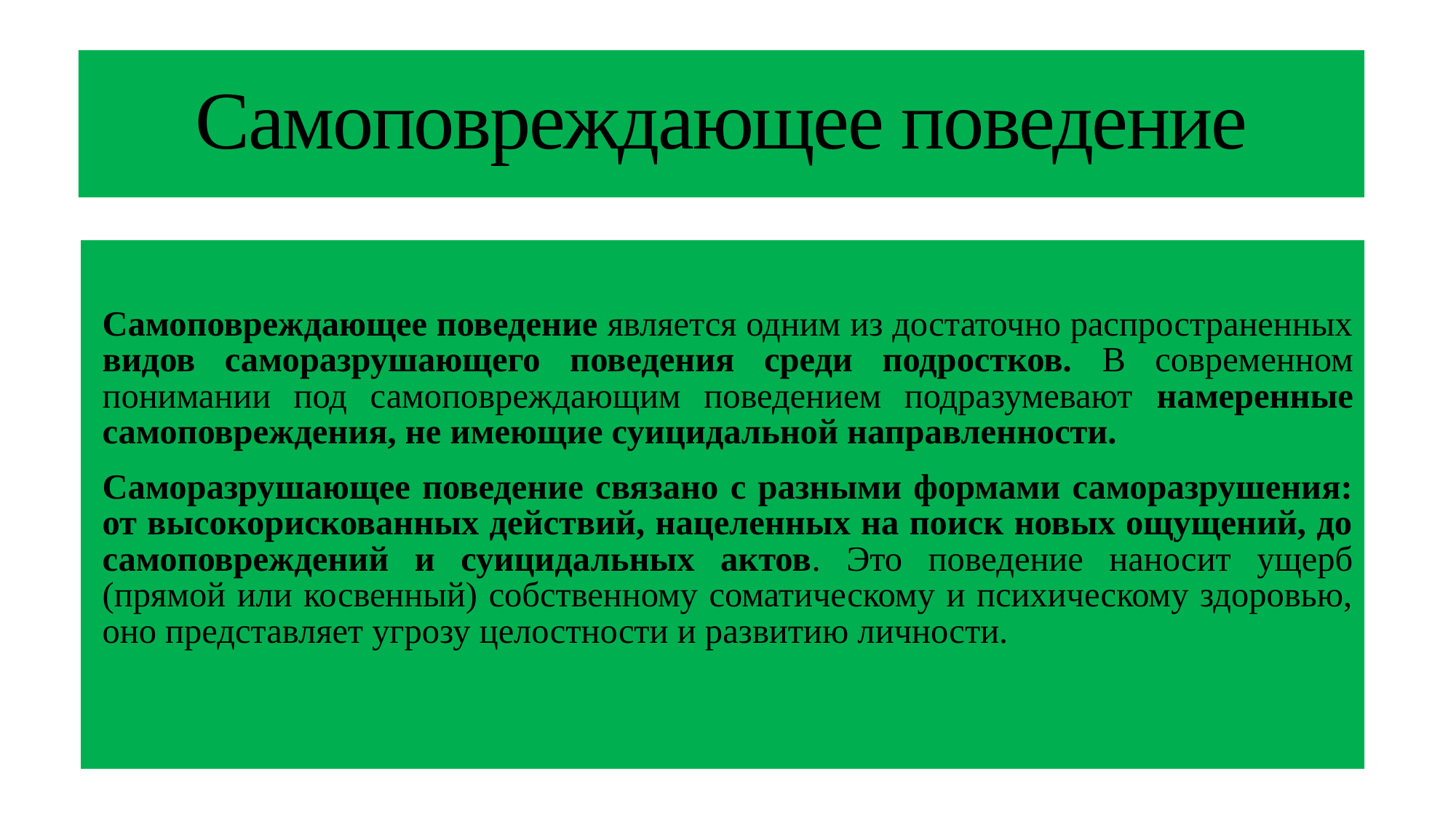

# Самоповреждающее поведение

Самоповреждающее поведение является одним из достаточно распространенных видов саморазрушающего поведения среди подростков. В современном понимании под самоповреждающим поведением подразумевают намеренные самоповреждения, не имеющие суицидальной направленности.
Саморазрушающее поведение связано с разными формами саморазрушения: от высокорискованных действий, нацеленных на поиск новых ощущений, до самоповреждений и суицидальных актов. Это поведение наносит ущерб (прямой или косвенный) собственному соматическому и психическому здоровью, оно представляет угрозу целостности и развитию личности.